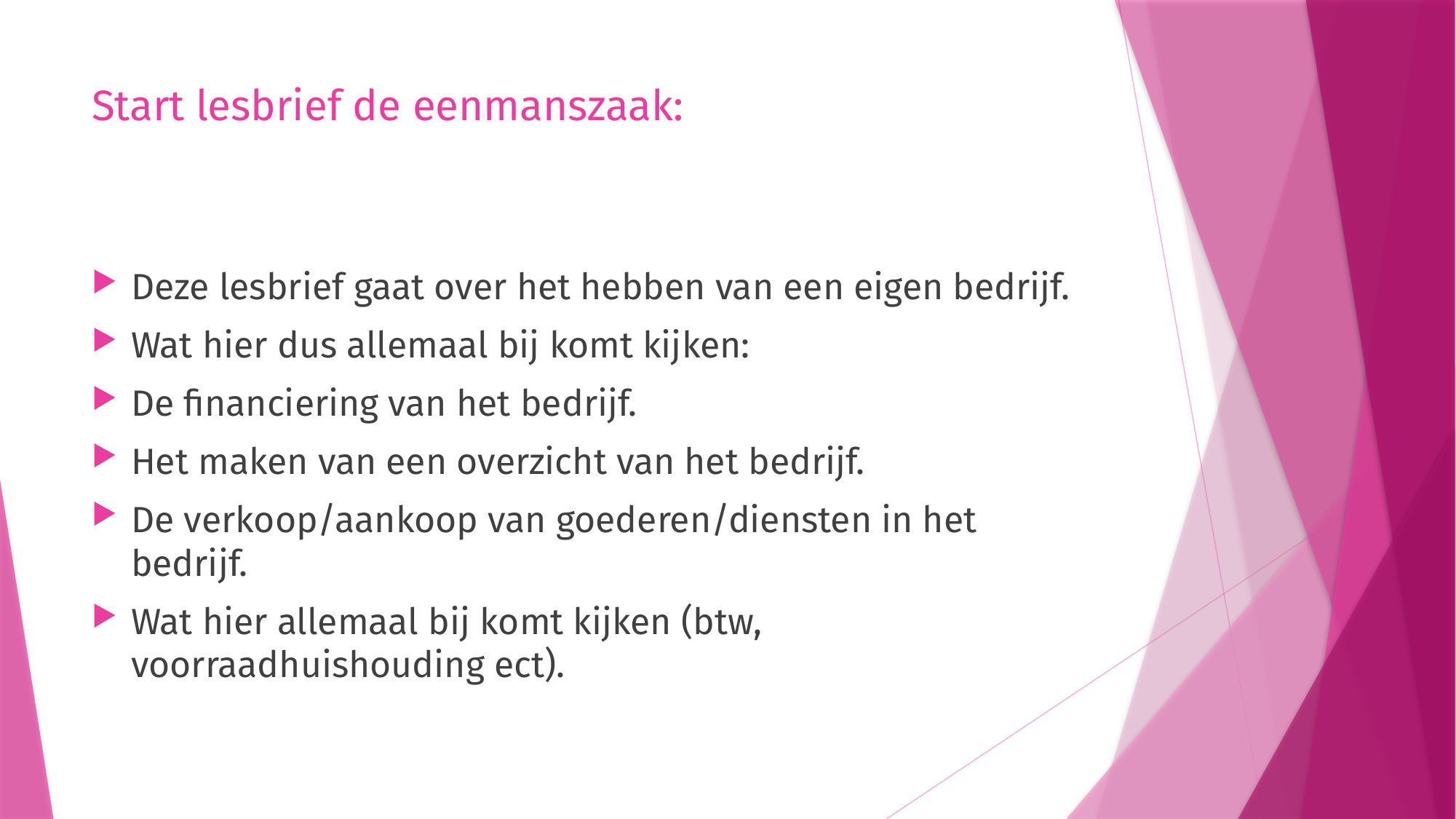

# Start lesbrief de eenmanszaak:
Deze lesbrief gaat over het hebben van een eigen bedrijf.
Wat hier dus allemaal bij komt kijken:
De financiering van het bedrijf.
Het maken van een overzicht van het bedrijf.
De verkoop/aankoop van goederen/diensten in het bedrijf.
Wat hier allemaal bij komt kijken (btw, voorraadhuishouding ect).